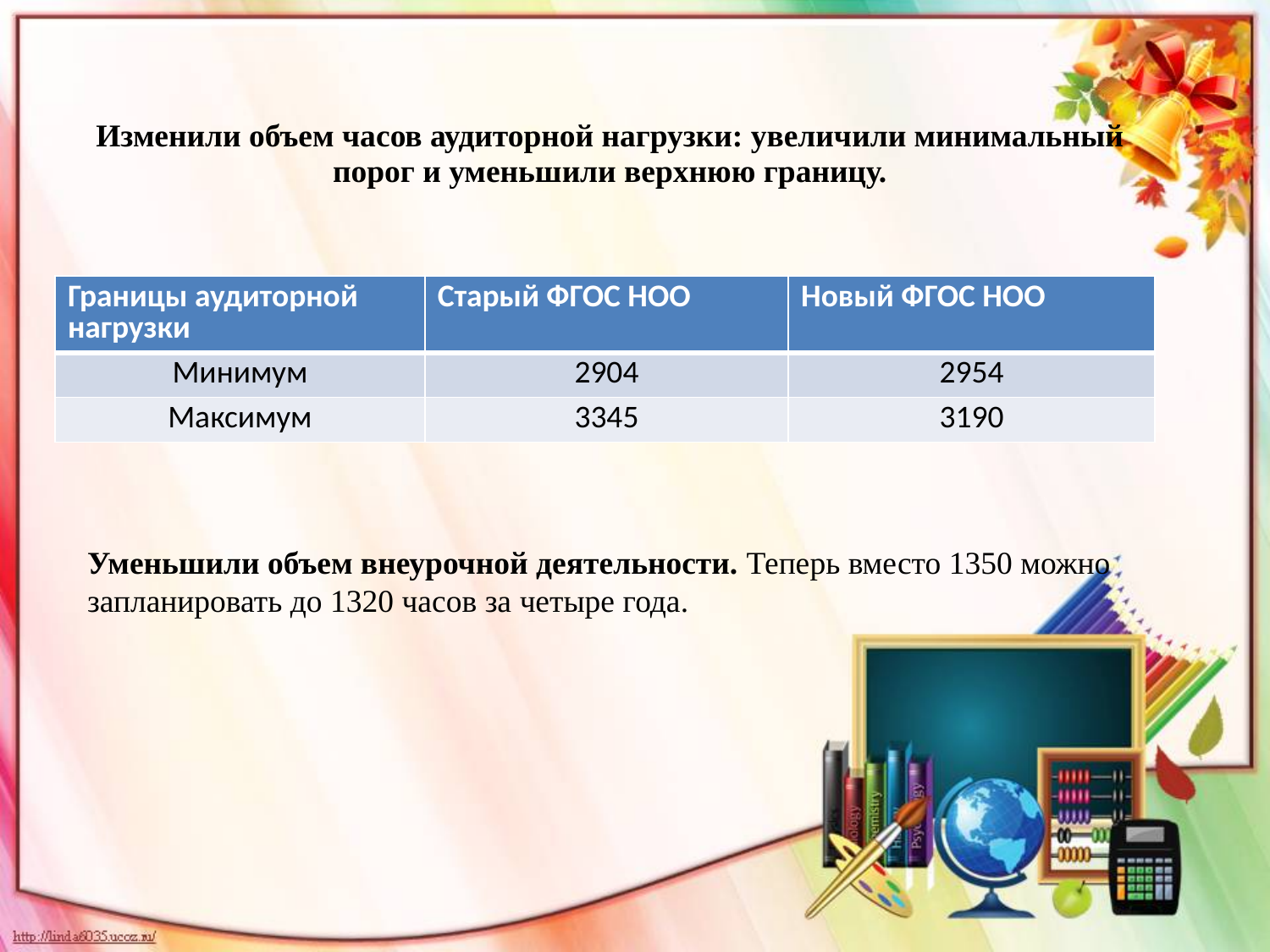

# Изменили объем часов аудиторной нагрузки: увеличили минимальный порог и уменьшили верхнюю границу.
| Границы аудиторной нагрузки | Старый ФГОС НОО | Новый ФГОС НОО |
| --- | --- | --- |
| Минимум | 2904 | 2954 |
| Максимум | 3345 | 3190 |
Уменьшили объем внеурочной деятельности. Теперь вместо 1350 можно запланировать до 1320 часов за четыре года.